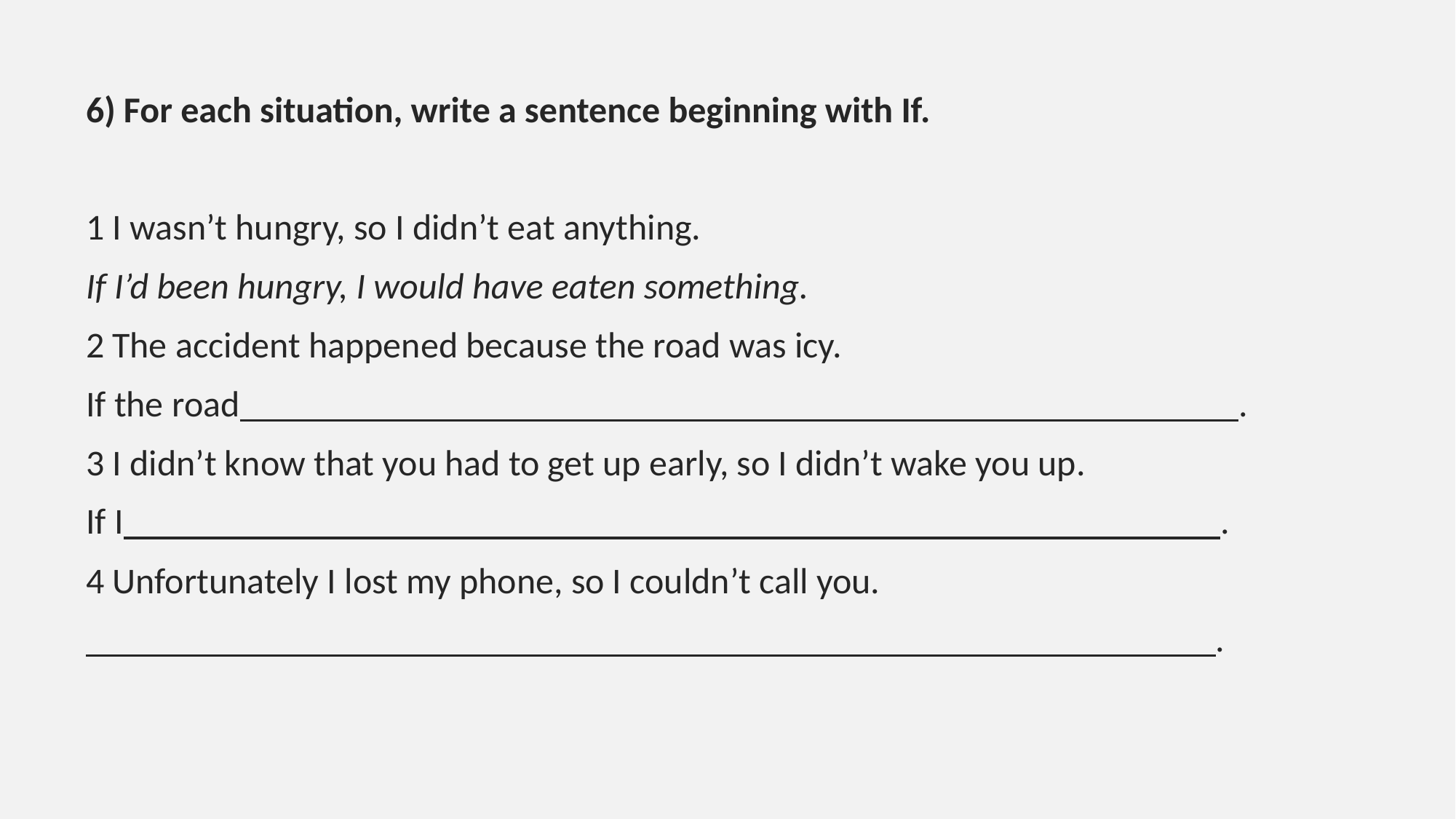

6) For each situation, write a sentence beginning with If.

1 I wasn’t hungry, so I didn’t eat anything.
If I’d been hungry, I would have eaten something.
2 The accident happened because the road was icy.
If the road                                                                                                                          .
3 I didn’t know that you had to get up early, so I didn’t wake you up.
If I                                                                                                                                      .
4 Unfortunately I lost my phone, so I couldn’t call you.
                                                                                                                                          .